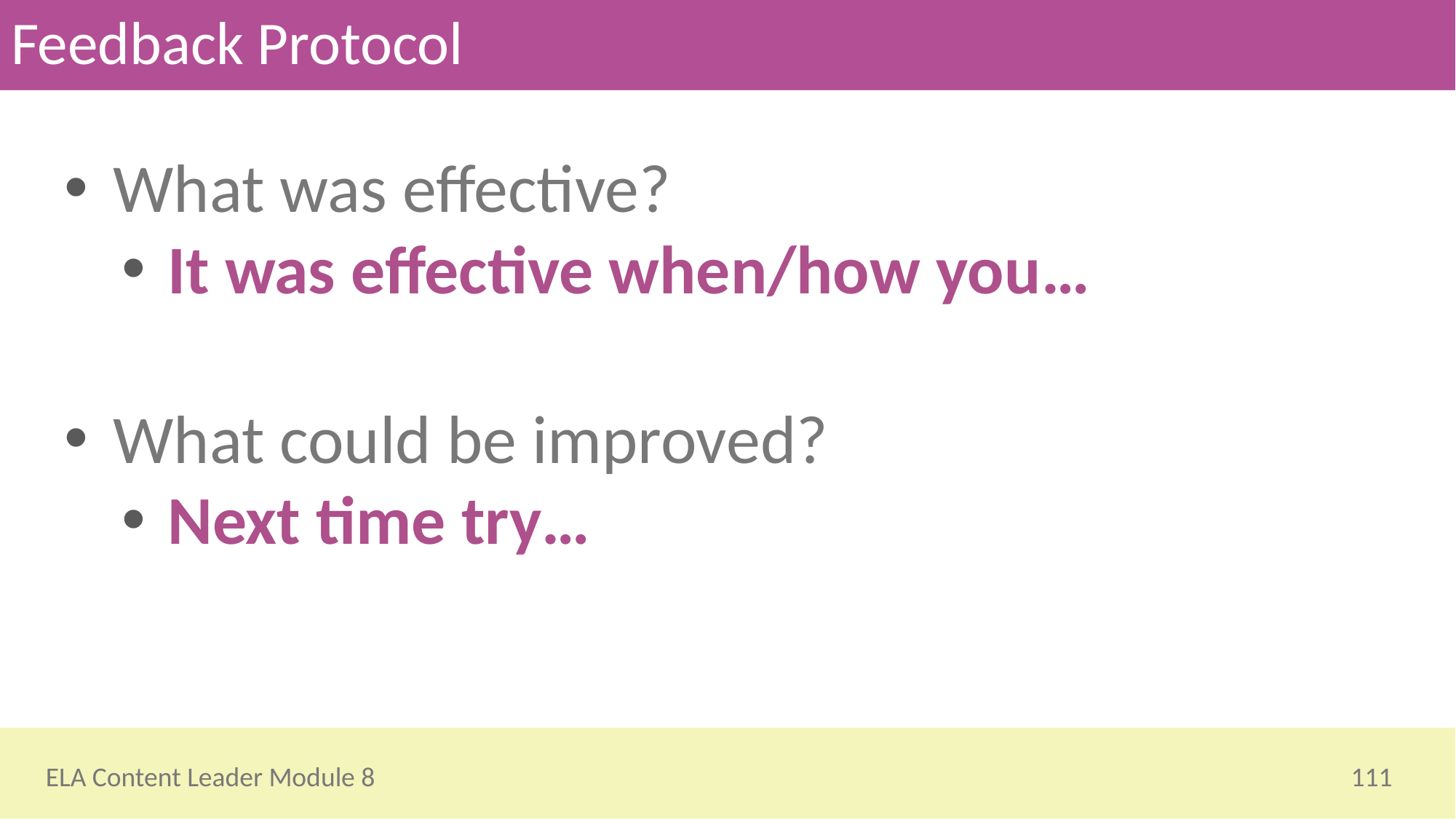

# Feedback Protocol
What was effective?
It was effective when/how you…

What could be improved?
Next time try…

111